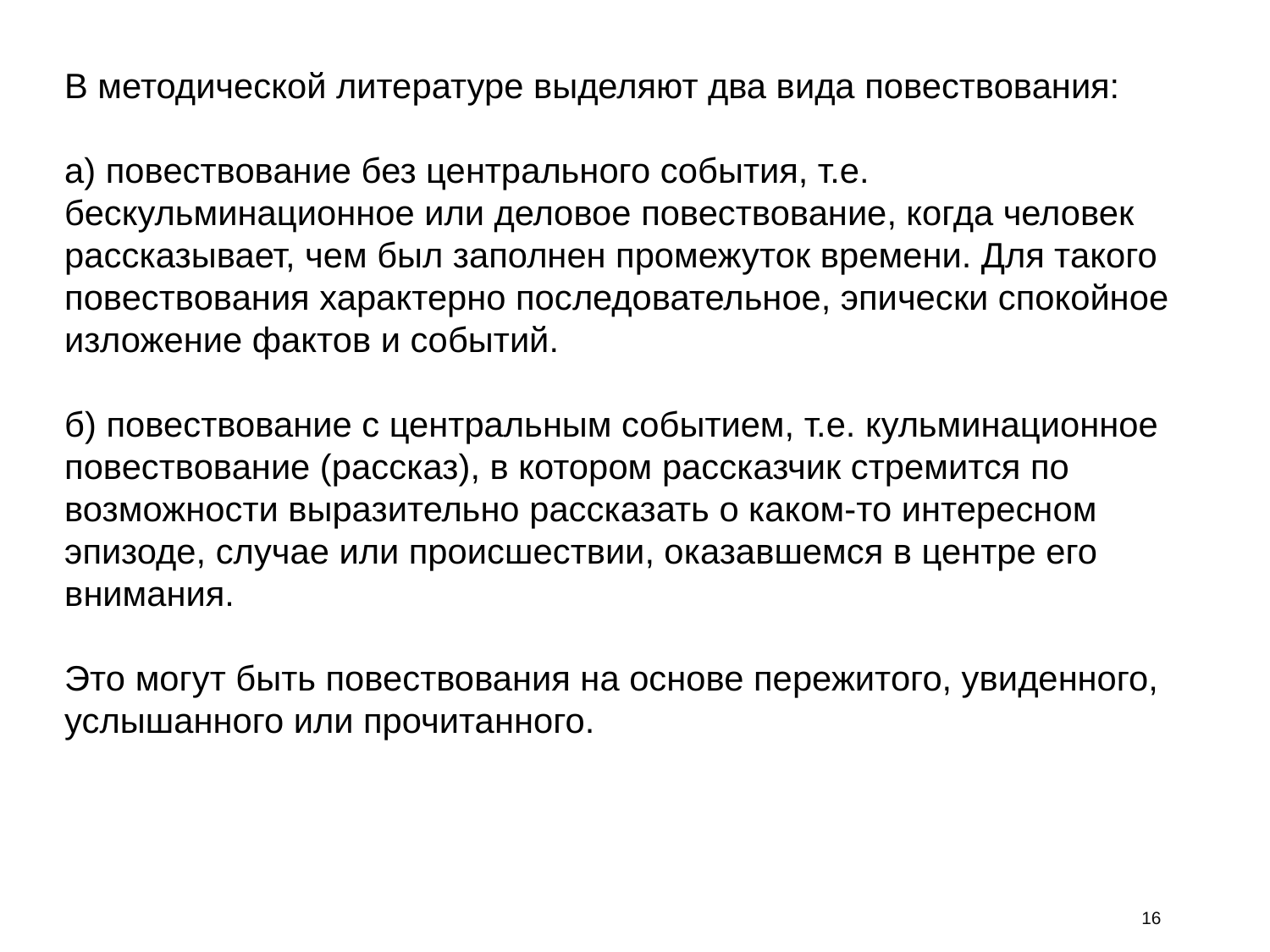

В методической литературе выделяют два вида повествования:

а) повествование без центрального события, т.е. бескульминационное или деловое повествование, когда человек рассказывает, чем был заполнен промежуток времени. Для такого повествования характерно последовательное, эпически спокойное изложение фактов и событий.

б) повествование с центральным событием, т.е. кульминационное повествование (рассказ), в котором рассказчик стремится по возможности выразительно рассказать о каком-то интересном эпизоде, случае или происшествии, оказавшемся в центре его внимания.

Это могут быть повествования на основе пережитого, увиденного, услышанного или прочитанного.
16